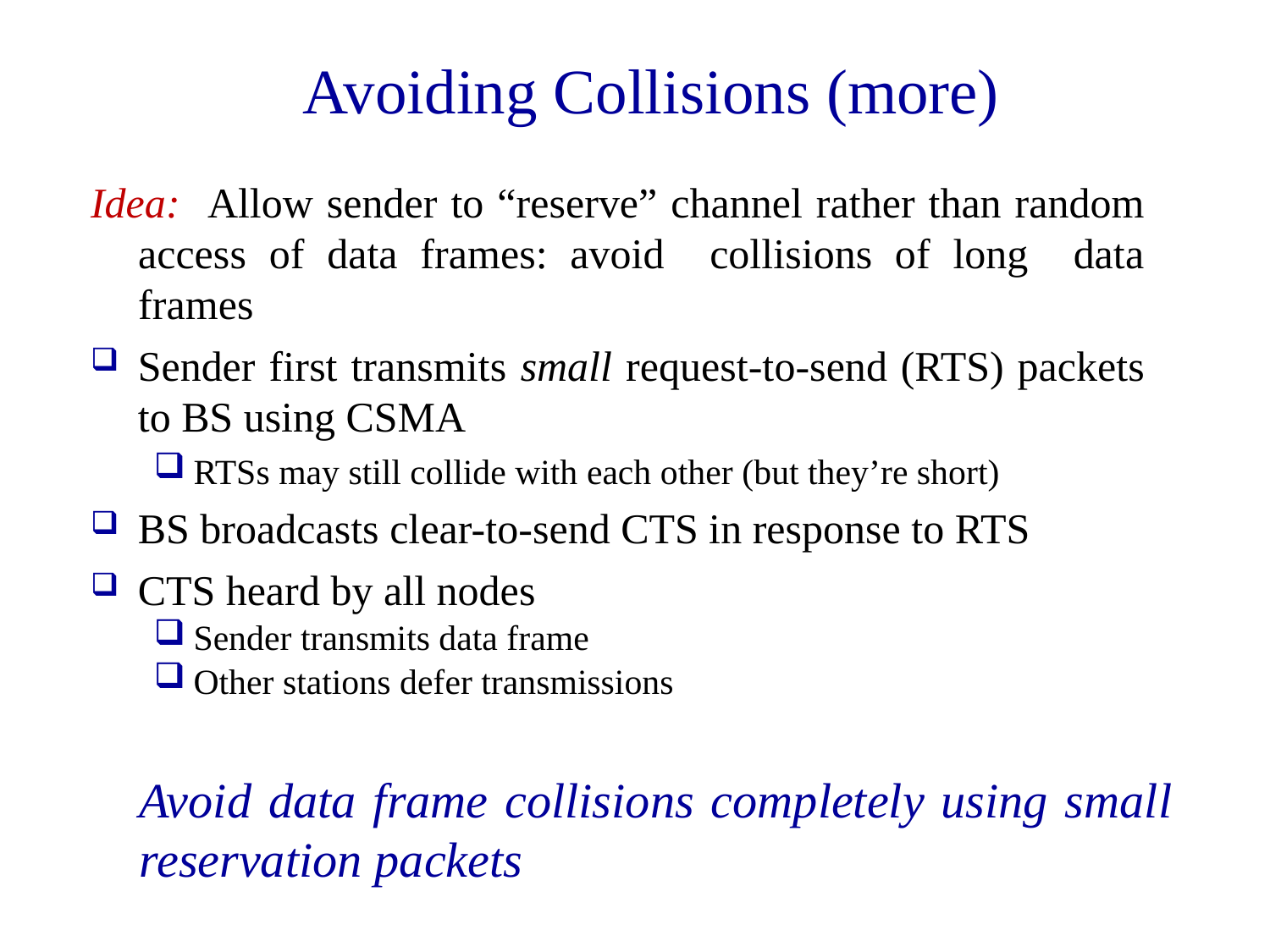

Avoiding Collisions (more)
Idea:  Allow sender to “reserve” channel rather than random access of data frames: avoid  collisions of long  data frames
Sender first transmits small request-to-send (RTS) packets to BS using CSMA
RTSs may still collide with each other (but they’re short)
BS broadcasts clear-to-send CTS in response to RTS
CTS heard by all nodes
Sender transmits data frame
Other stations defer transmissions
Avoid data frame collisions completely using small reservation packets